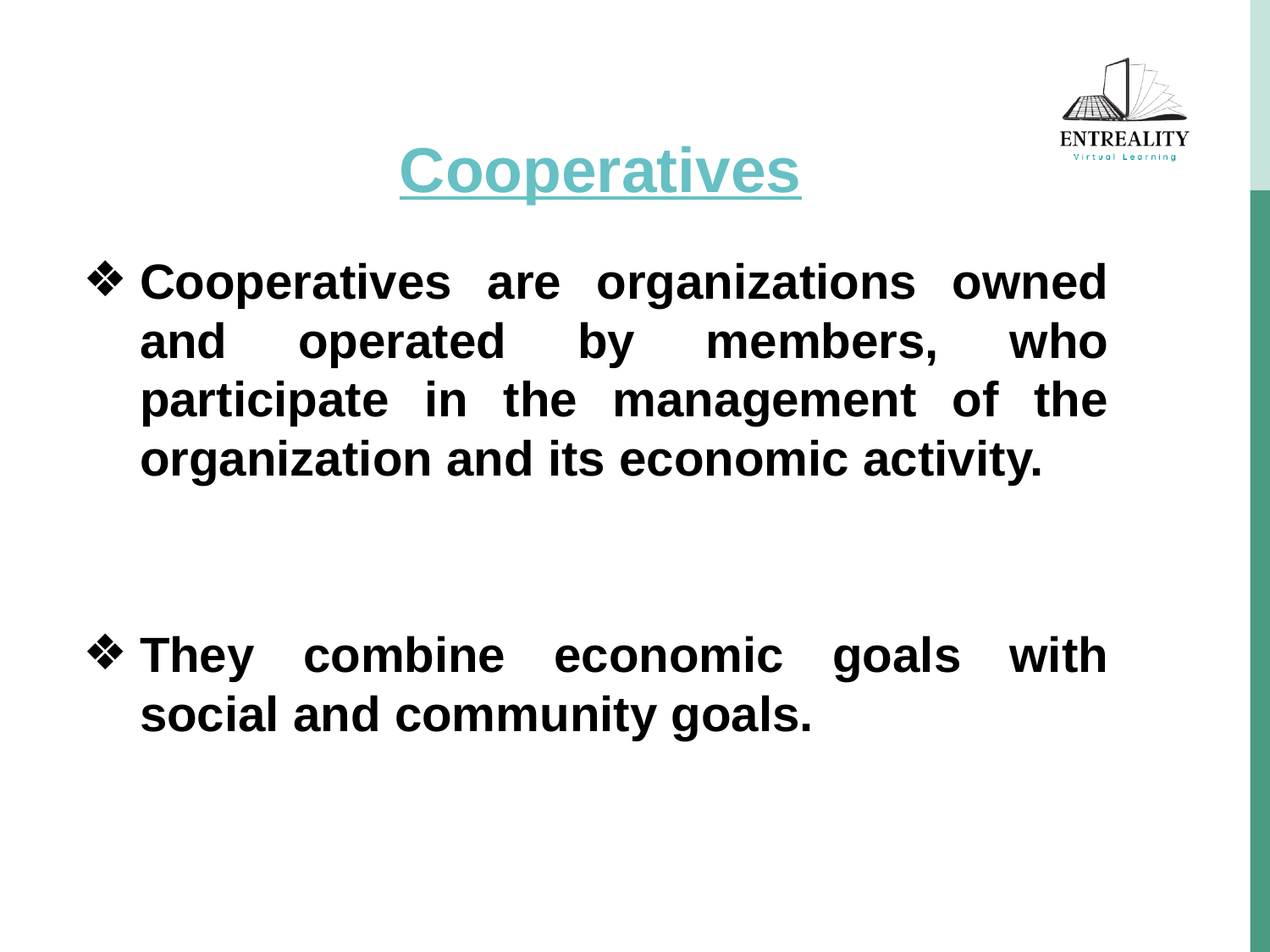

# Cooperatives
Cooperatives are organizations owned and operated by members, who participate in the management of the organization and its economic activity.

They combine economic goals with social and community goals.